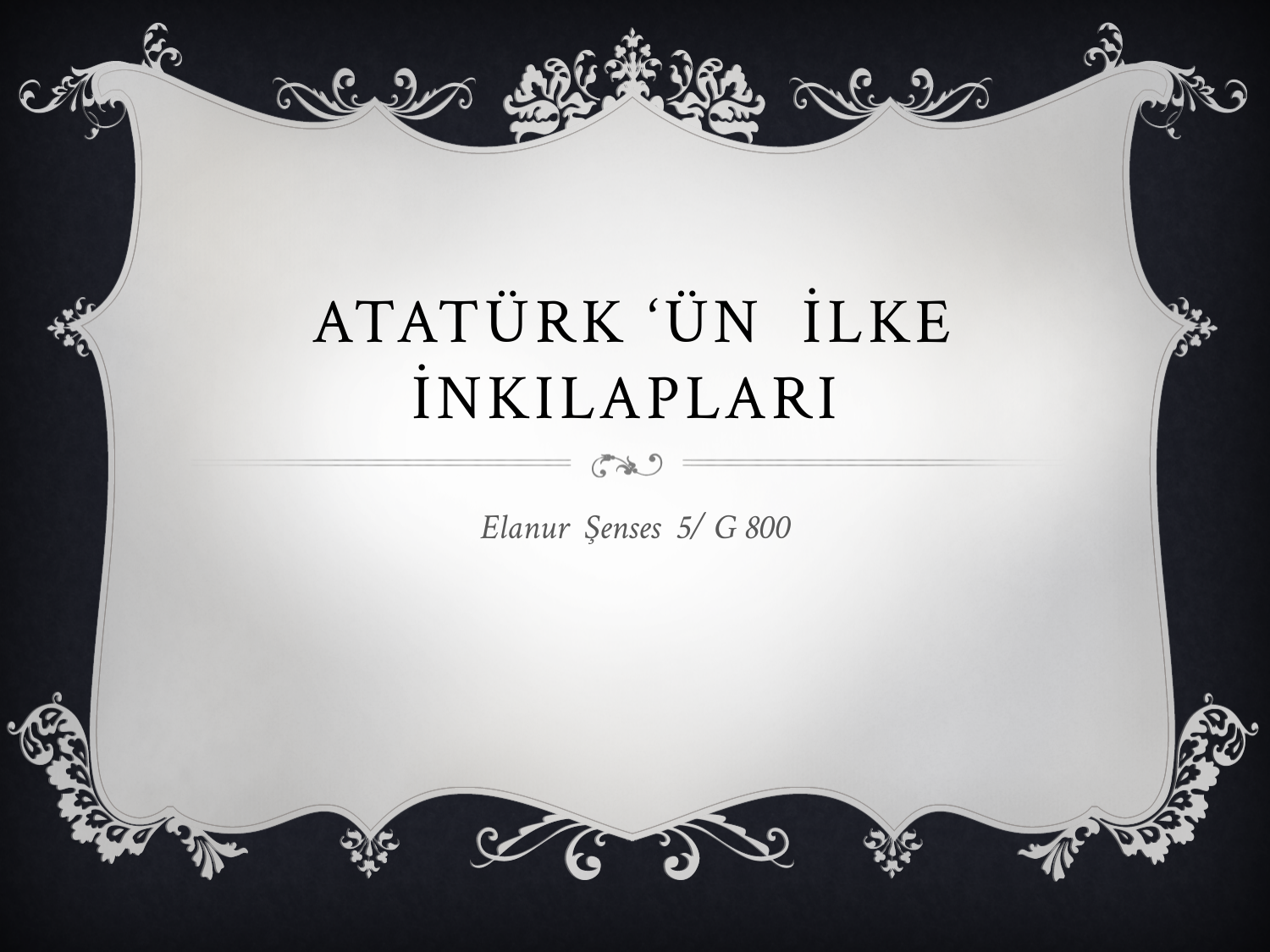

# Atatürk ‘ÜN  İlke İnkIlaplarI
Elanur  Şenses  5/ G 800